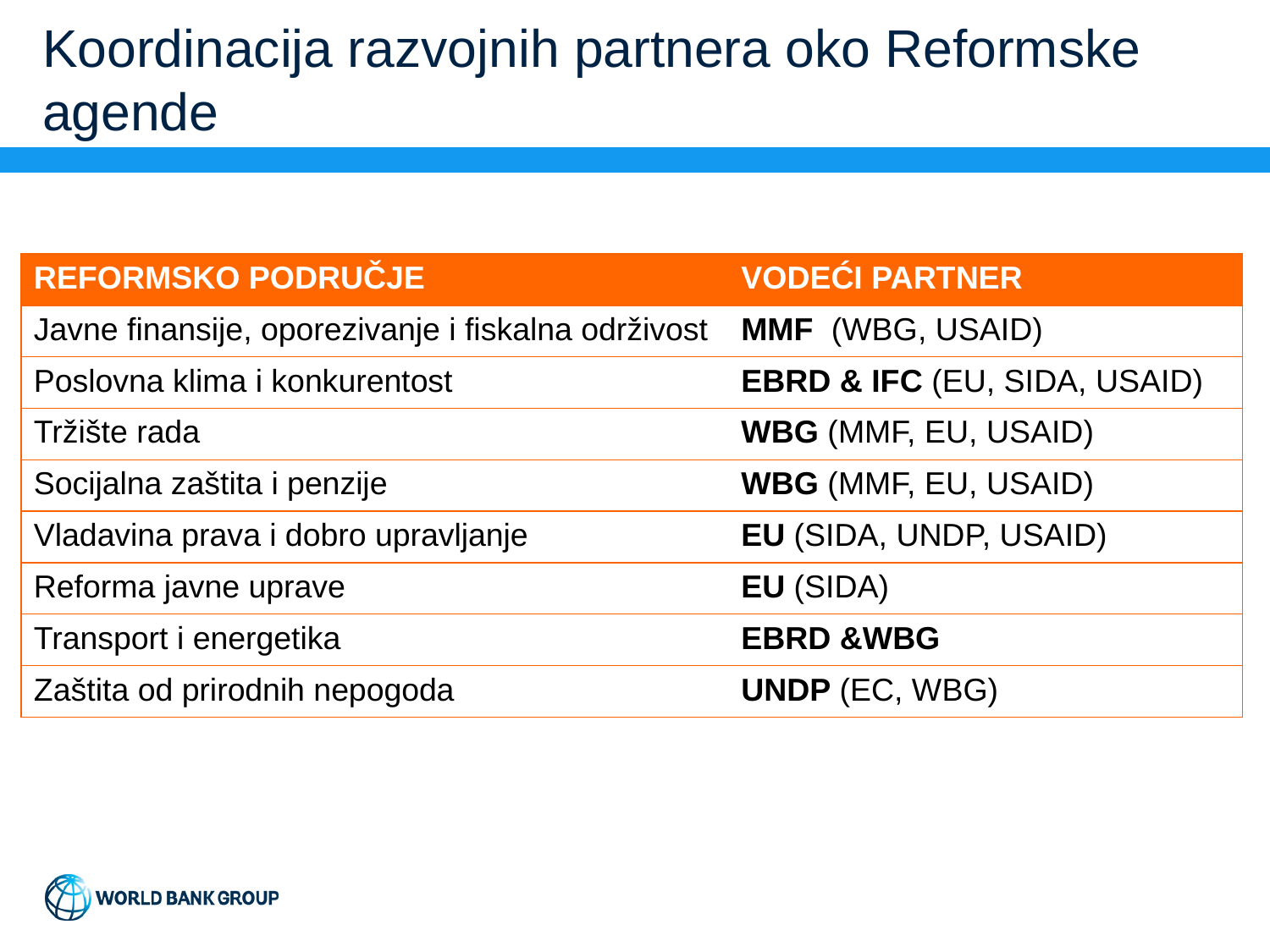

# Koordinacija razvojnih partnera oko Reformske agende
| REFORMSKO PODRUČJE | VODEĆI PARTNER |
| --- | --- |
| Javne finansije, oporezivanje i fiskalna održivost | MMF (WBG, USAID) |
| Poslovna klima i konkurentost | EBRD & IFC (EU, SIDA, USAID) |
| Tržište rada | WBG (MMF, EU, USAID) |
| Socijalna zaštita i penzije | WBG (MMF, EU, USAID) |
| Vladavina prava i dobro upravljanje | EU (SIDA, UNDP, USAID) |
| Reforma javne uprave | EU (SIDA) |
| Transport i energetika | EBRD &WBG |
| Zaštita od prirodnih nepogoda | UNDP (EC, WBG) |